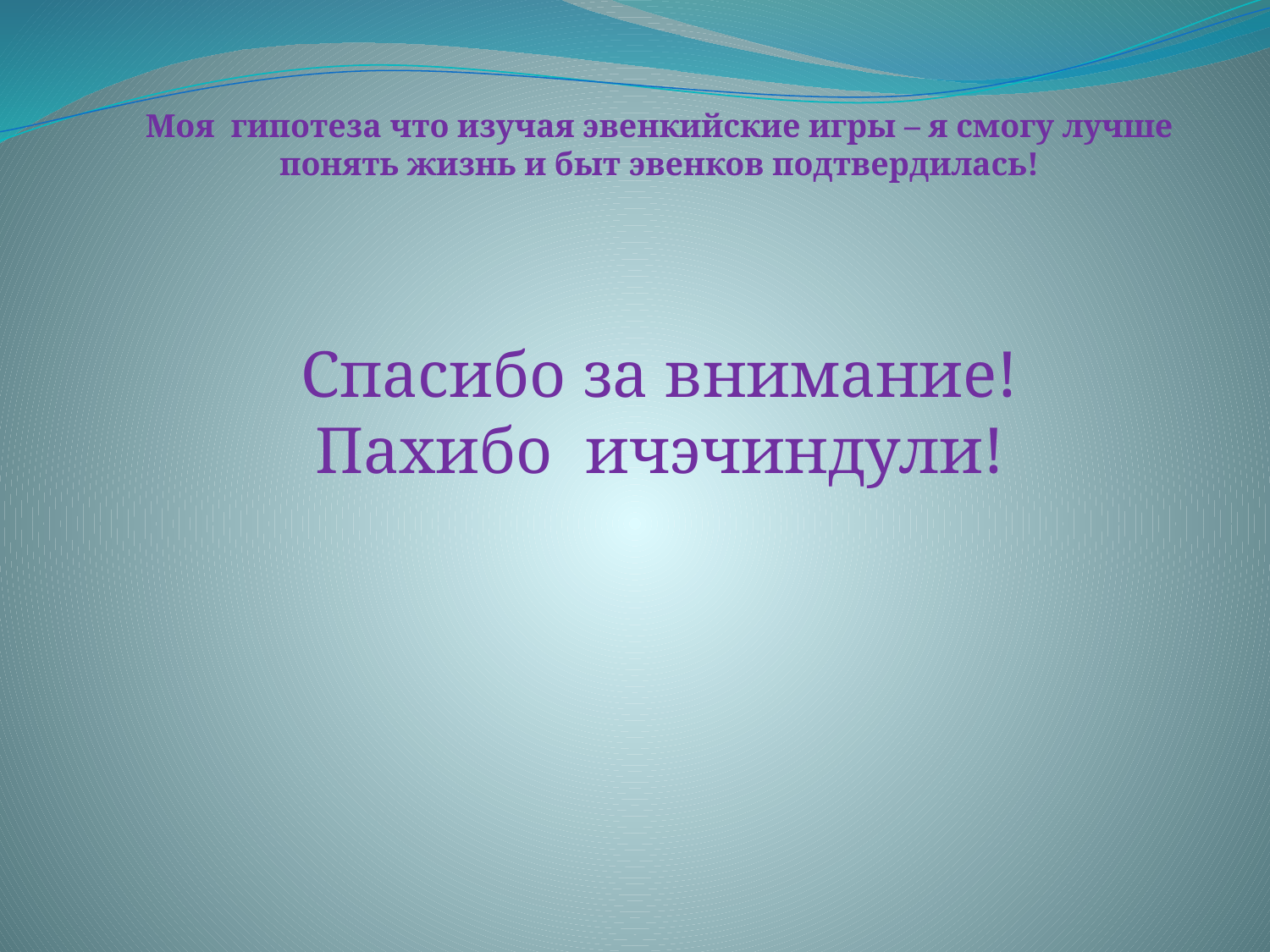

Моя  гипотеза что изучая эвенкийские игры – я смогу лучше понять жизнь и быт эвенков подтвердилась!

Спасибо за внимание!
Пахибо  ичэчиндули!